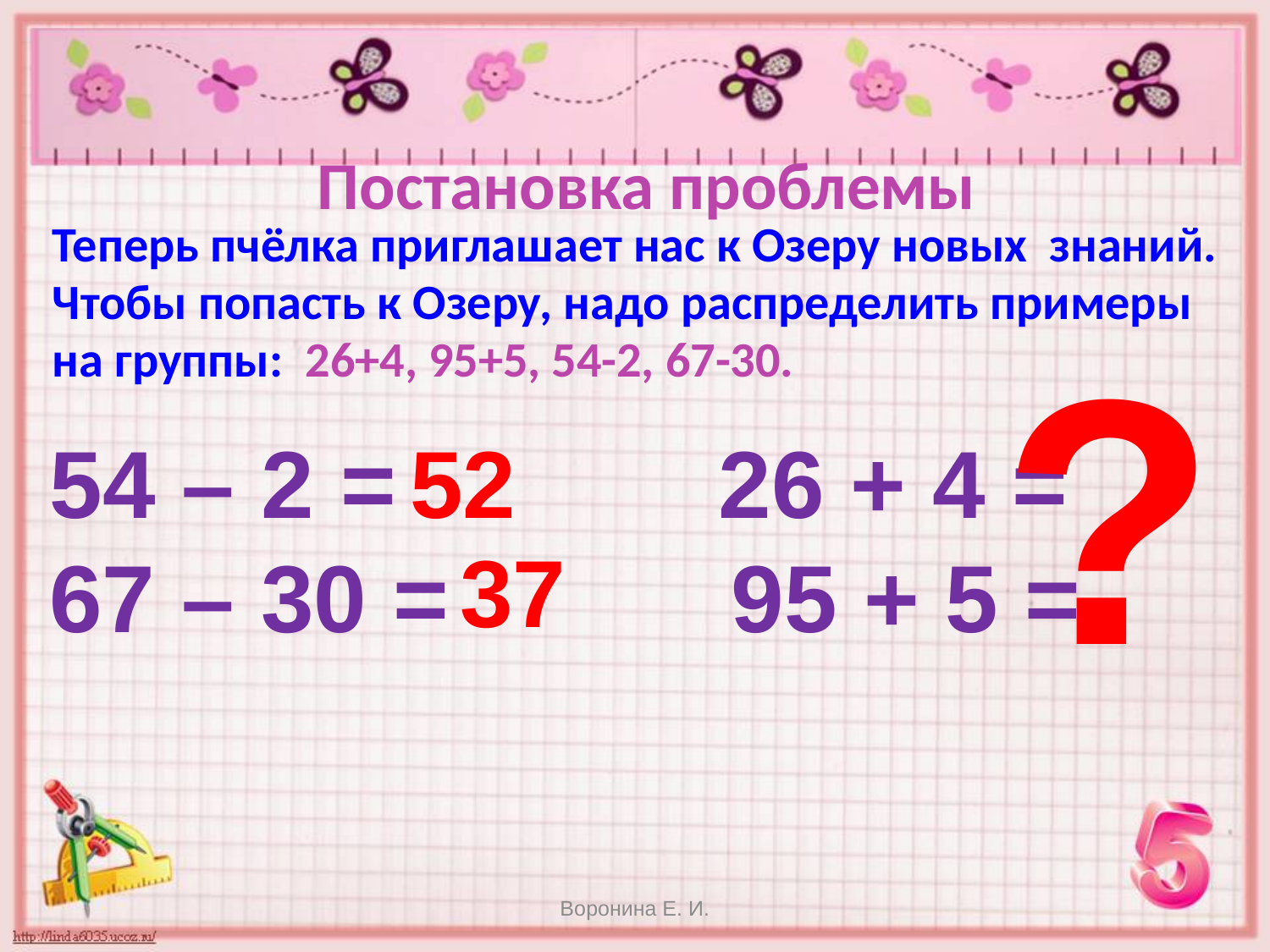

Постановка проблемы
Теперь пчёлка приглашает нас к Озеру новых  знаний.
Чтобы попасть к Озеру, надо распределить примеры
на группы:  26+4, 95+5, 54-2, 67-30.
?
54 – 2 =
  67 – 30 =
52
26 + 4 =
 95 + 5 =
37
Воронина Е. И.